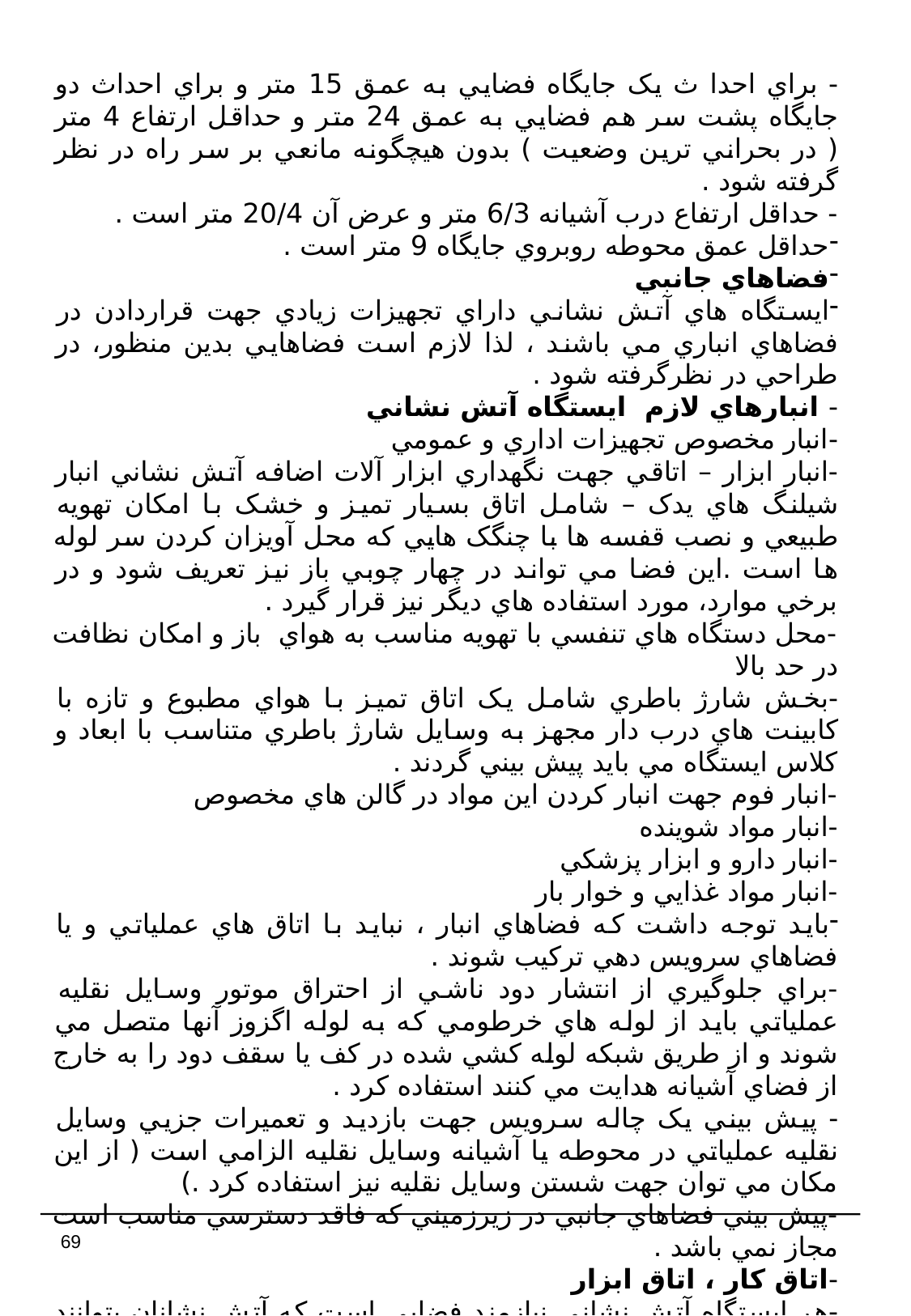

- براي احدا ث يک جايگاه فضايي به عمق 15 متر و براي احداث دو جايگاه پشت سر هم فضايي به عمق 24 متر و حداقل ارتفاع 4 متر ( در بحراني ترين وضعيت ) بدون هيچگونه مانعي بر سر راه در نظر گرفته شود .
- حداقل ارتفاع درب آشيانه 6/3 متر و عرض آن 20/4 متر است .
حداقل عمق محوطه روبروي جايگاه 9 متر است .
فضاهاي جانبي
ايستگاه هاي آتش نشاني داراي تجهيزات زيادي جهت قراردادن در فضاهاي انباري مي باشند ، لذا لازم است فضاهايي بدين منظور، در طراحي در نظرگرفته شود .
- انبارهاي لازم  ايستگاه آتش نشاني
-انبار مخصوص تجهيزات اداري و عمومي
-انبار ابزار – اتاقي جهت نگهداري ابزار آلات اضافه آتش نشاني انبار شيلنگ هاي يدک – شامل اتاق بسيار تميز و خشک با امکان تهويه طبيعي و نصب قفسه ها با چنگک هايي که محل آويزان کردن سر لوله ها است .اين فضا مي تواند در چهار چوبي باز نيز تعريف شود و در برخي موارد، مورد استفاده هاي ديگر نيز قرار گيرد .
-محل دستگاه هاي تنفسي با تهويه مناسب به هواي  باز و امکان نظافت در حد بالا
-بخش شارژ باطري شامل يک اتاق تميز با هواي مطبوع و تازه با کابينت هاي درب دار مجهز به وسايل شارژ باطري متناسب با ابعاد و کلاس ايستگاه مي بايد پيش بيني گردند .
-انبار فوم جهت انبار کردن اين مواد در گالن هاي مخصوص
-انبار مواد شوينده
-انبار دارو و ابزار پزشکي
-انبار مواد غذايي و خوار بار
بايد توجه داشت که فضاهاي انبار ، نبايد با اتاق هاي عملياتي و يا فضاهاي سرويس دهي ترکيب شوند .
-براي جلوگيري از انتشار دود ناشي از احتراق موتور وسايل نقليه عملياتي بايد از لوله هاي خرطومي که به لوله اگزوز آنها متصل مي شوند و از طريق شبکه لوله کشي شده در کف يا سقف دود را به خارج از فضاي آشيانه هدايت مي کنند استفاده کرد .
- پيش بيني يک چاله سرويس جهت بازديد و تعميرات جزيي وسايل نقليه عملياتي در محوطه يا آشيانه وسايل نقليه الزامي است ( از اين مکان مي توان جهت شستن وسايل نقليه نيز استفاده کرد .)
-پيش بيني فضاهاي جانبي در زيرزميني که فاقد دسترسي مناسب است مجاز نمي باشد .
-اتاق کار ، اتاق ابزار
-هر ايستگاه آتش نشاني نيازمند فضايي است که آتش نشانان بتوانند تعميرات لازم را برروي ابزار آلات انجام داده و ابزار خود را تجهيز کنند .

69